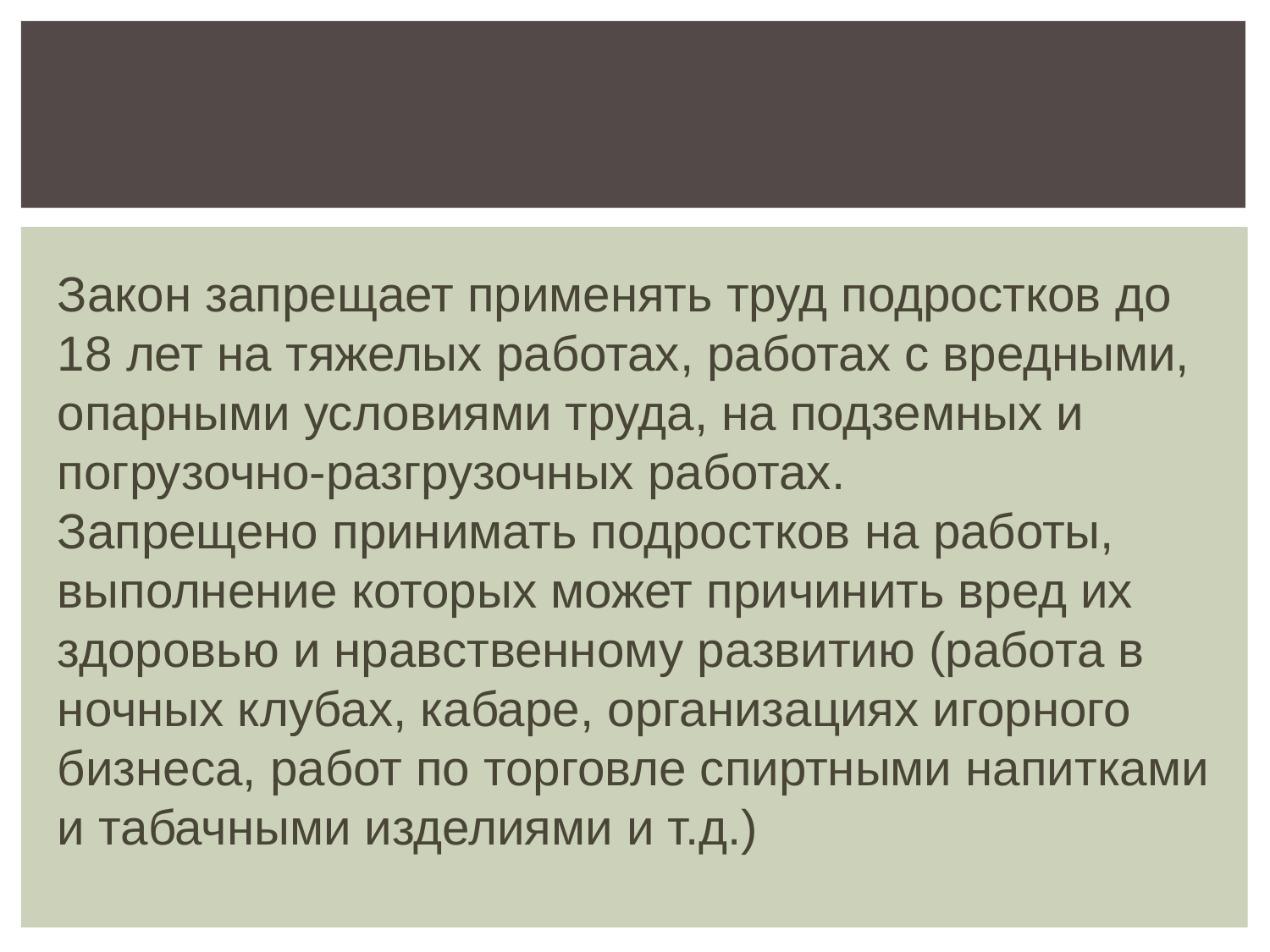

Закон запрещает применять труд подростков до 18 лет на тяжелых работах, работах с вредными, опарными условиями труда, на подземных и погрузочно-разгрузочных работах.
Запрещено принимать подростков на работы, выполнение которых может причинить вред их здоровью и нравственному развитию (работа в ночных клубах, кабаре, организациях игорного бизнеса, работ по торговле спиртными напитками и табачными изделиями и т.д.)